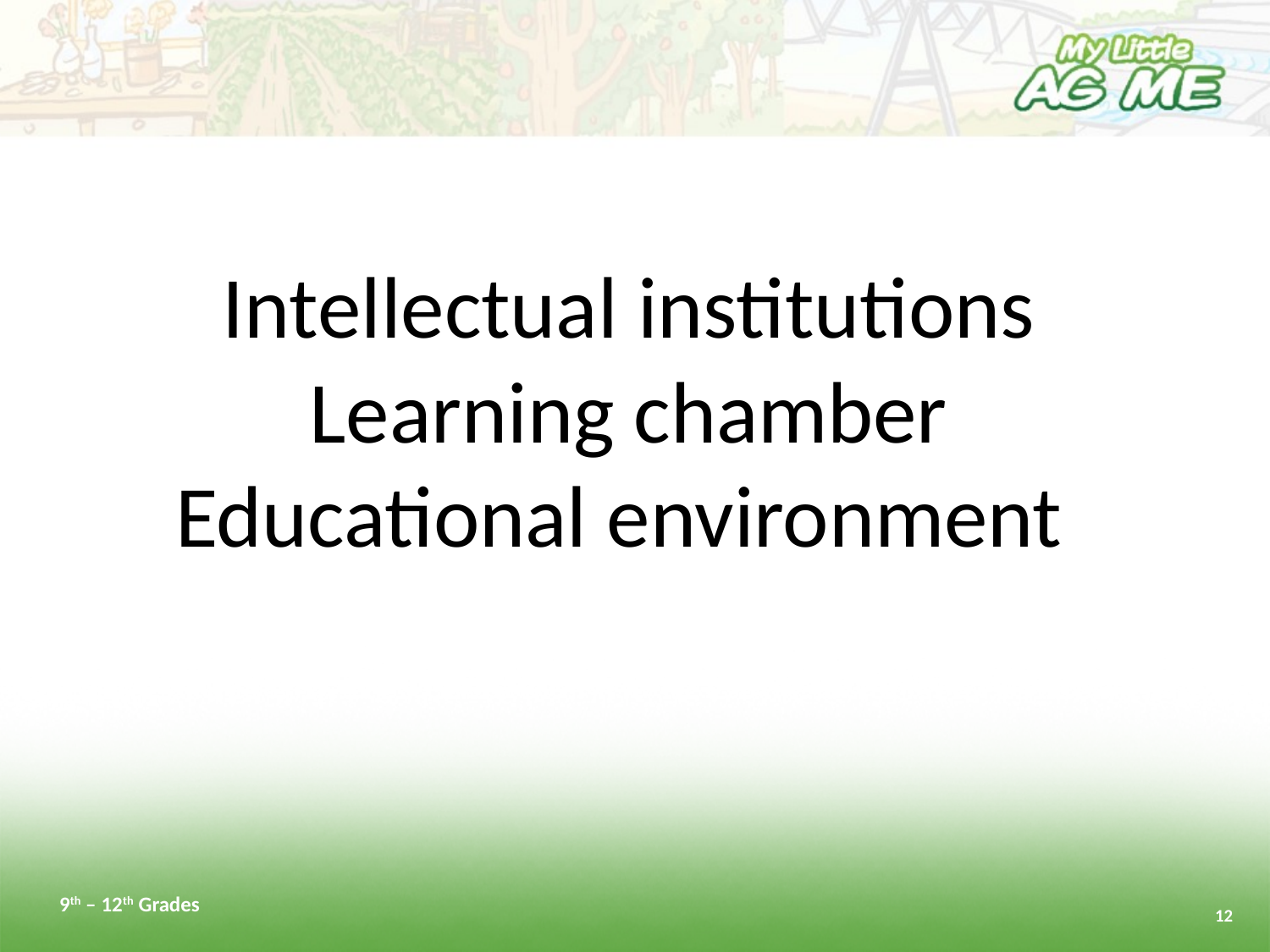

#
Intellectual institutions
Learning chamber
Educational environment